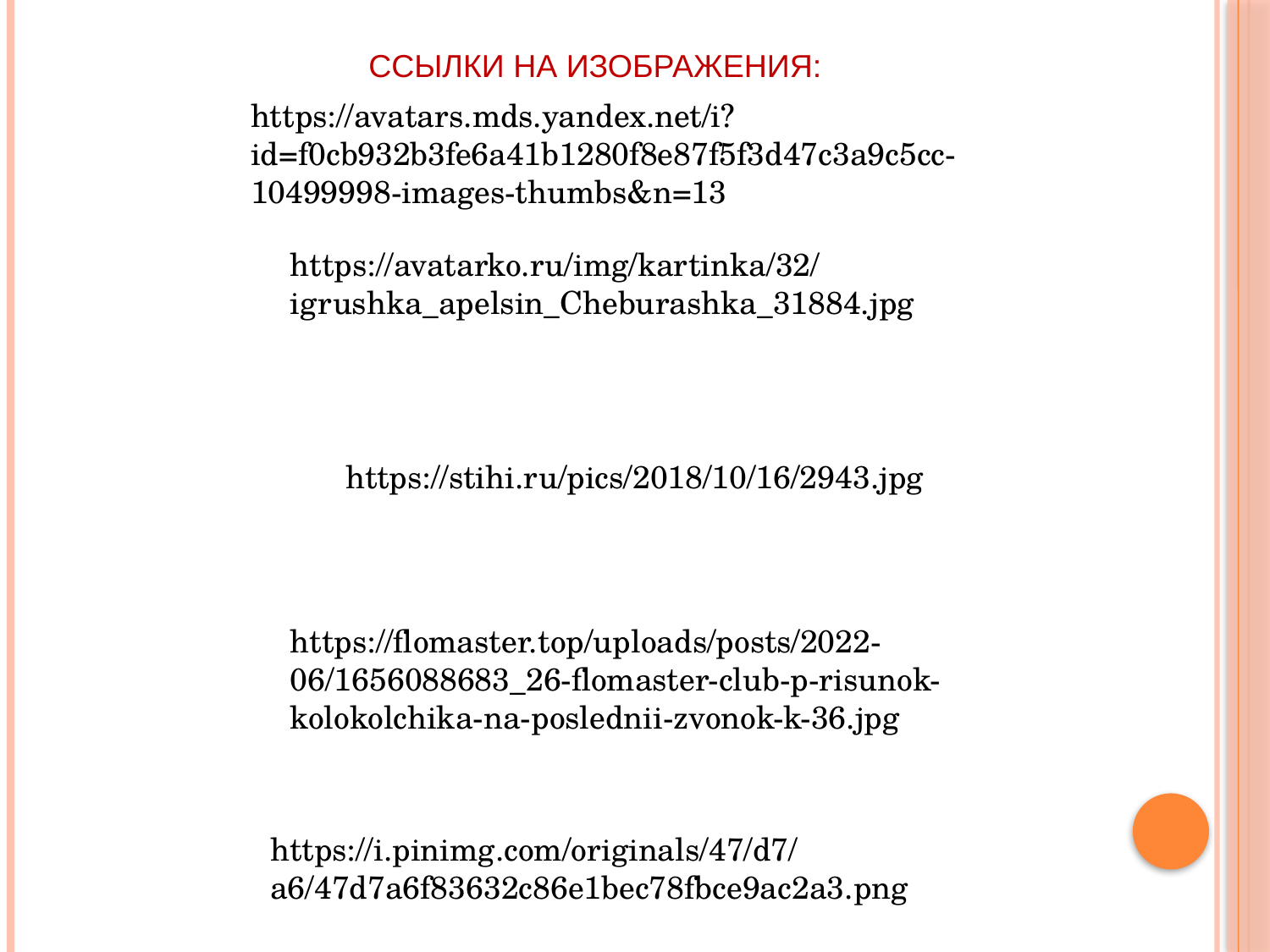

ССЫЛКИ НА ИЗОБРАЖЕНИЯ:
https://avatars.mds.yandex.net/i?id=f0cb932b3fe6a41b1280f8e87f5f3d47c3a9c5cc-10499998-images-thumbs&n=13
https://avatarko.ru/img/kartinka/32/igrushka_apelsin_Cheburashka_31884.jpg
https://stihi.ru/pics/2018/10/16/2943.jpg
https://flomaster.top/uploads/posts/2022-06/1656088683_26-flomaster-club-p-risunok-kolokolchika-na-poslednii-zvonok-k-36.jpg
https://i.pinimg.com/originals/47/d7/a6/47d7a6f83632c86e1bec78fbce9ac2a3.png